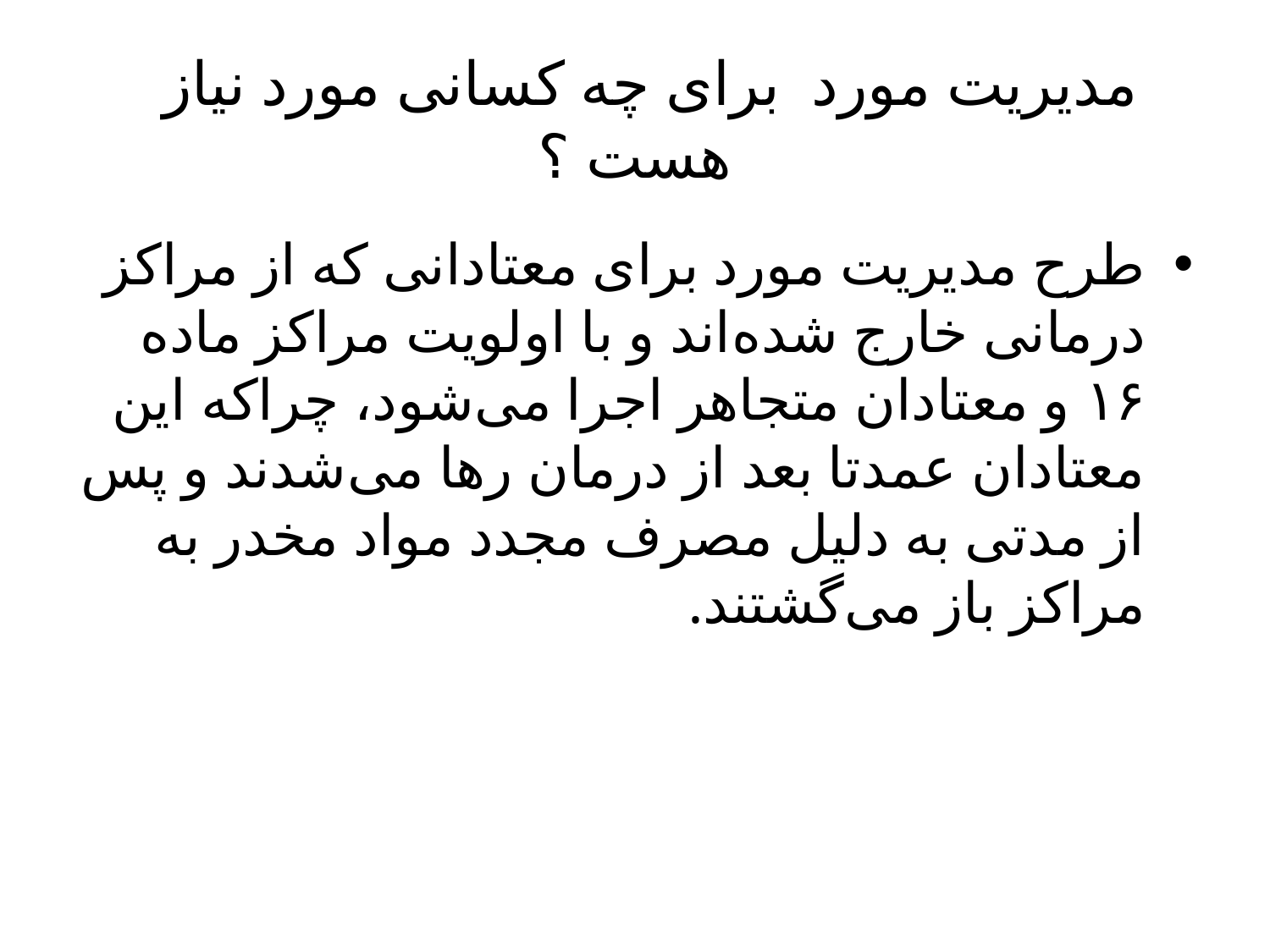

# مدیریت مورد  برای چه کسانی مورد نیاز هست ؟
طرح مدیریت مورد برای معتادانی که از مراکز درمانی خارج شده‌اند و با اولویت مراکز ماده ۱۶ و معتادان متجاهر اجرا می‌شود، چراکه این معتادان عمدتا بعد از درمان رها می‌شدند و پس از مدتی به دلیل مصرف مجدد مواد مخدر به مراکز باز می‌گشتند.